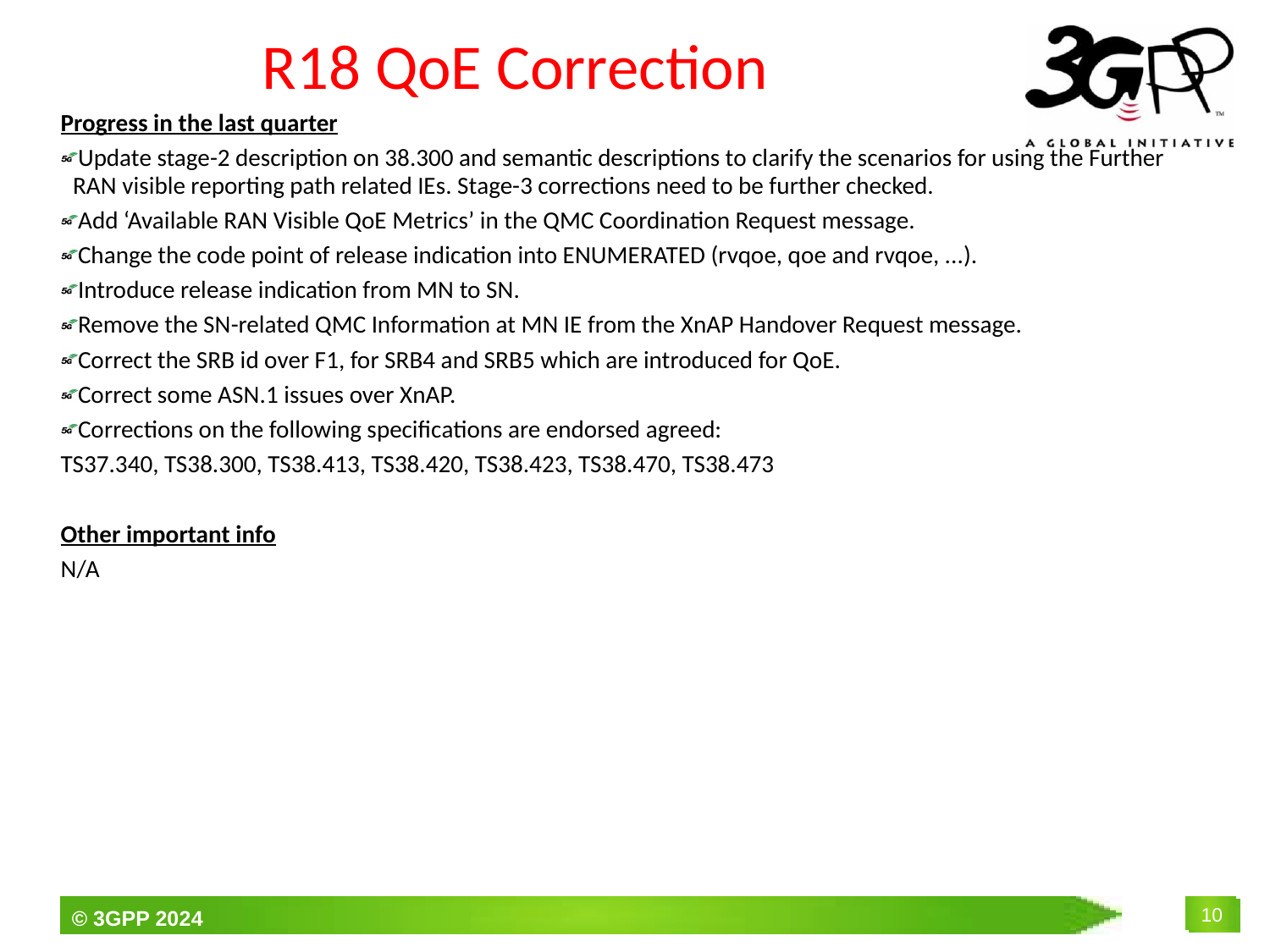

# R18 QoE Correction
Progress in the last quarter
Update stage-2 description on 38.300 and semantic descriptions to clarify the scenarios for using the Further RAN visible reporting path related IEs. Stage-3 corrections need to be further checked.
Add ‘Available RAN Visible QoE Metrics’ in the QMC Coordination Request message.
Change the code point of release indication into ENUMERATED (rvqoe, qoe and rvqoe, ...).
Introduce release indication from MN to SN.
Remove the SN-related QMC Information at MN IE from the XnAP Handover Request message.
Correct the SRB id over F1, for SRB4 and SRB5 which are introduced for QoE.
Correct some ASN.1 issues over XnAP.
Corrections on the following specifications are endorsed agreed:
TS37.340, TS38.300, TS38.413, TS38.420, TS38.423, TS38.470, TS38.473

Other important info
N/A

10